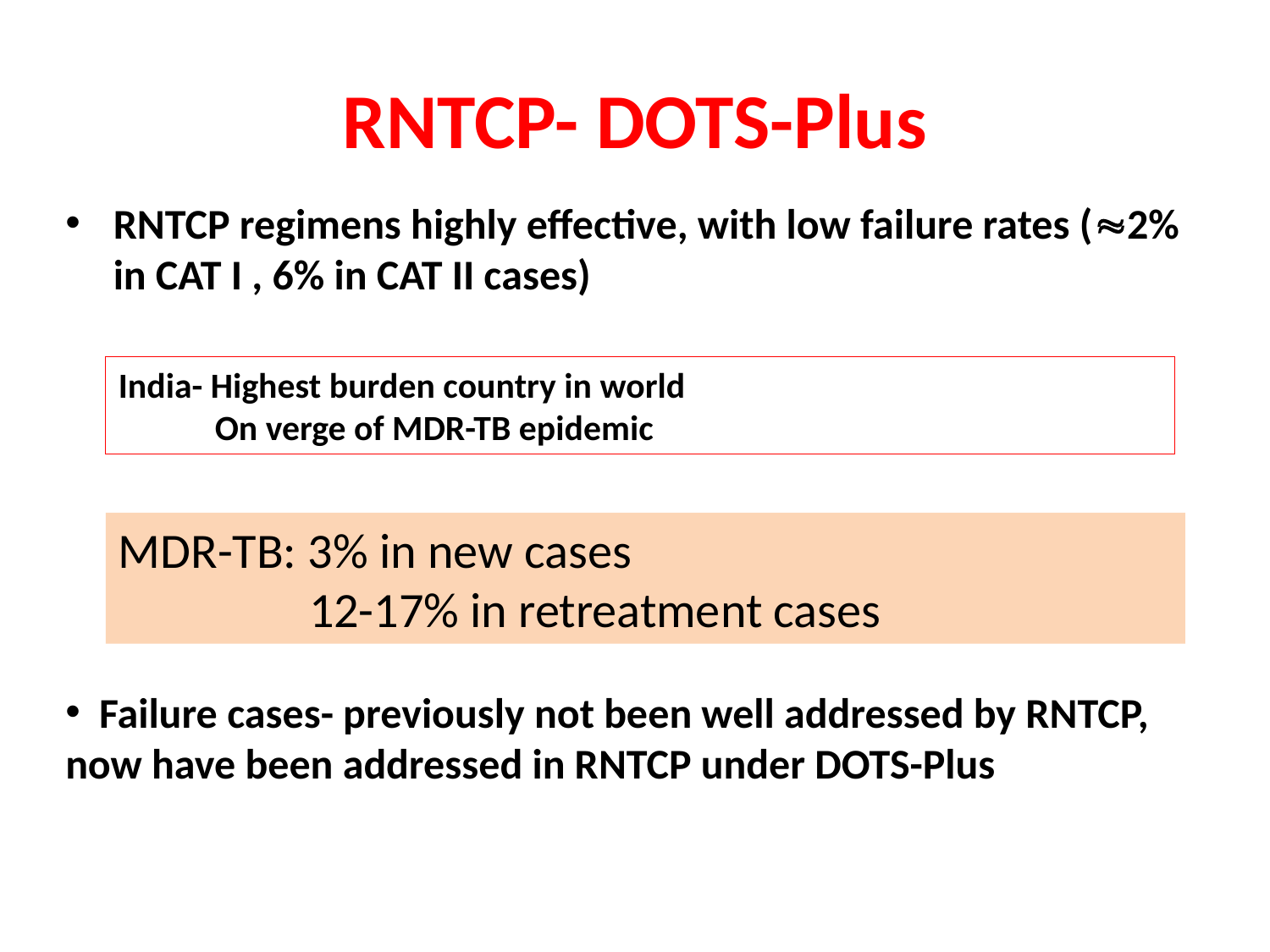

# RNTCP- DOTS-Plus
RNTCP regimens highly effective, with low failure rates (≈2% in CAT I , 6% in CAT II cases)
India- Highest burden country in world
            On verge of MDR-TB epidemic
MDR-TB: 3% in new cases
                 12-17% in retreatment cases
  Failure cases- previously not been well addressed by RNTCP, now have been addressed in RNTCP under DOTS-Plus